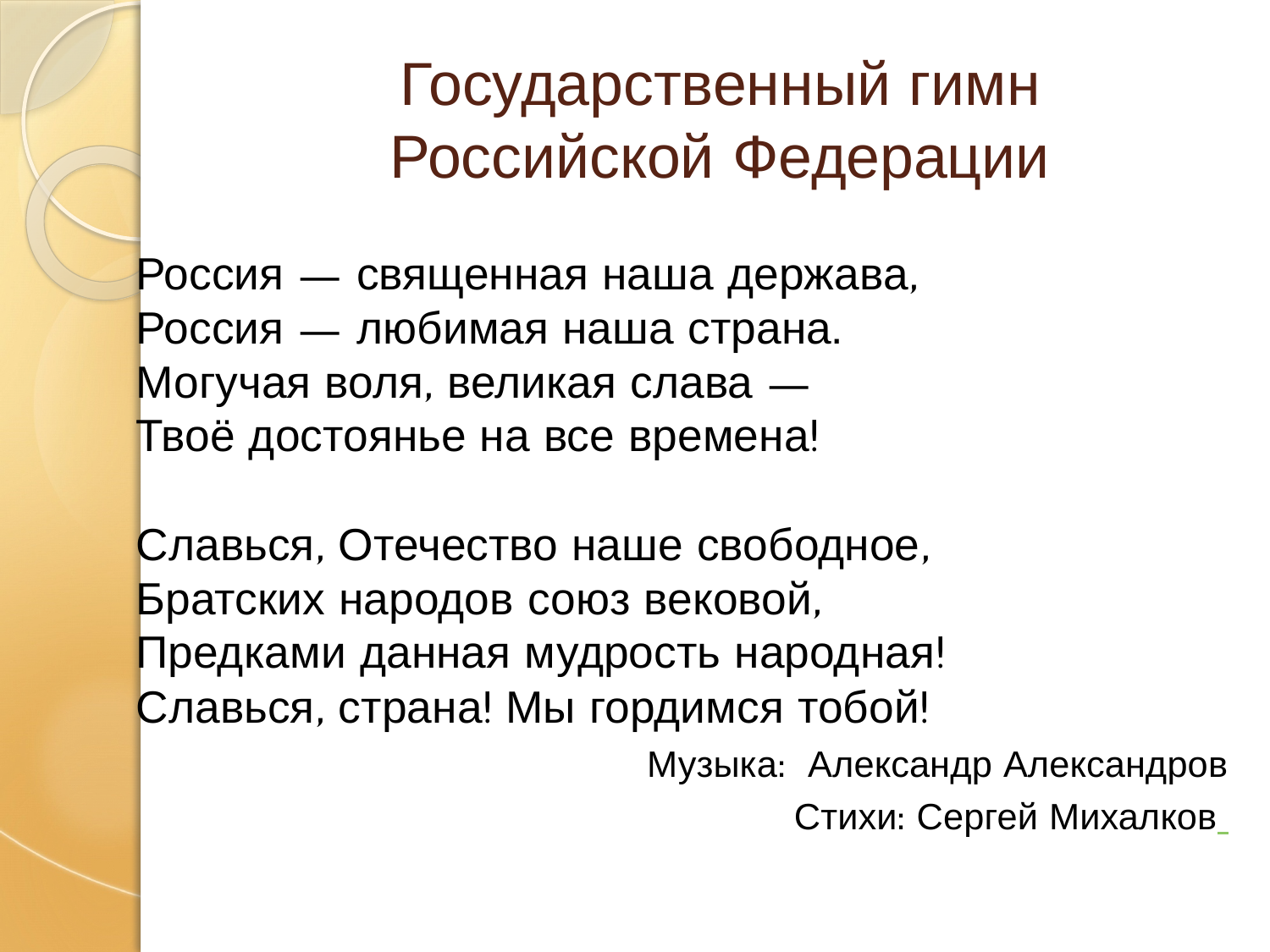

# Государственный гимн Российской Федерации
	Россия — священная наша держава,
Россия — любимая наша страна.
Могучая воля, великая слава —
Твоё достоянье на все времена!
Славься, Отечество наше свободное,
Братских народов союз вековой,
Предками данная мудрость народная!
Славься, страна! Мы гордимся тобой!
Музыка:  Александр Александров
Стихи: Сергей Михалков